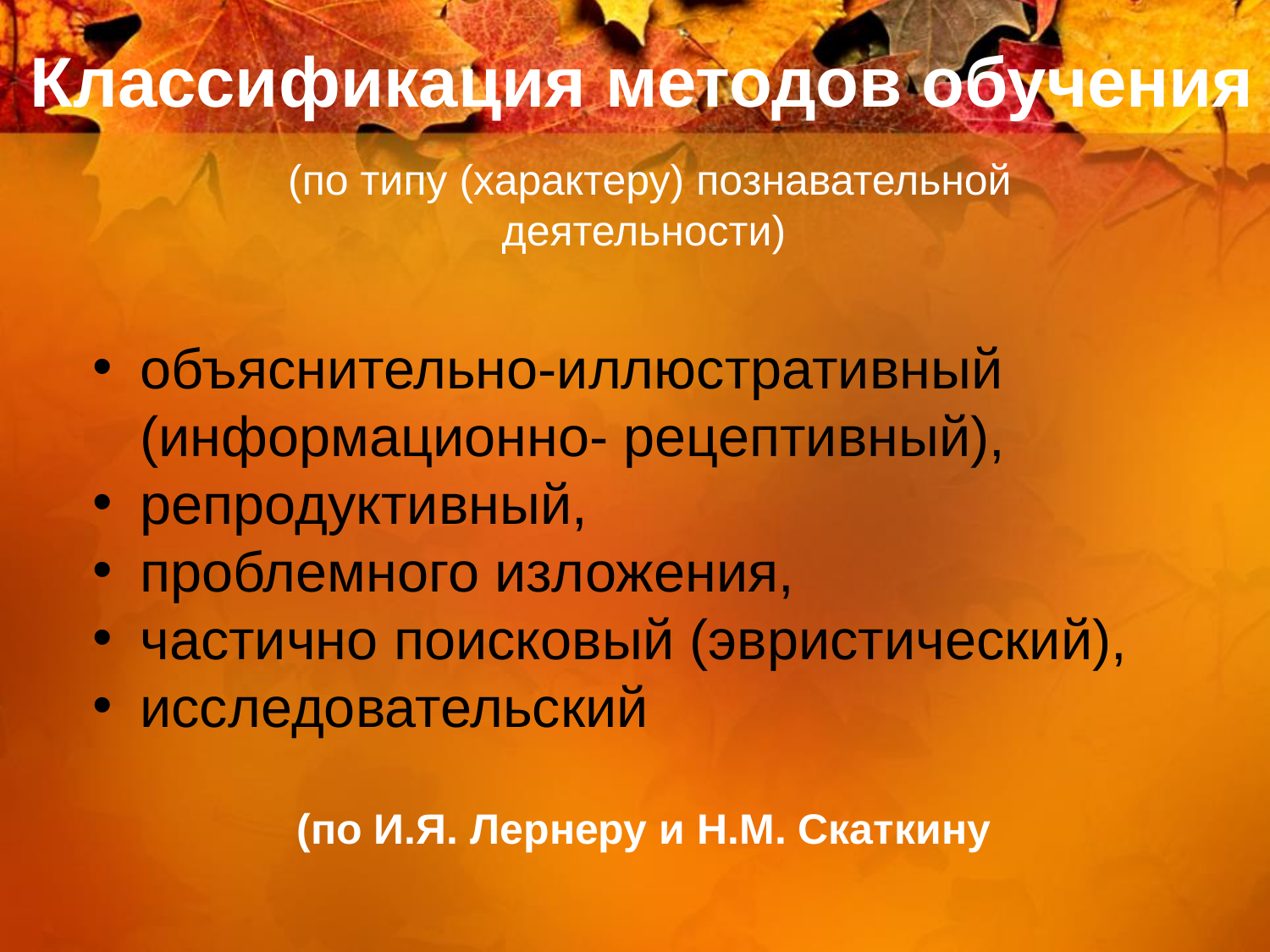

Классификация методов обучения
(по типу (характеру) познавательной деятельно­сти)
объяснительно-иллюстративный (информационно- рецептивный),
репродуктивный,
проблемного изложения,
частично поисковый (эвристический),
исследовательский
(по И.Я. Лернеру и Н.М. Скаткину